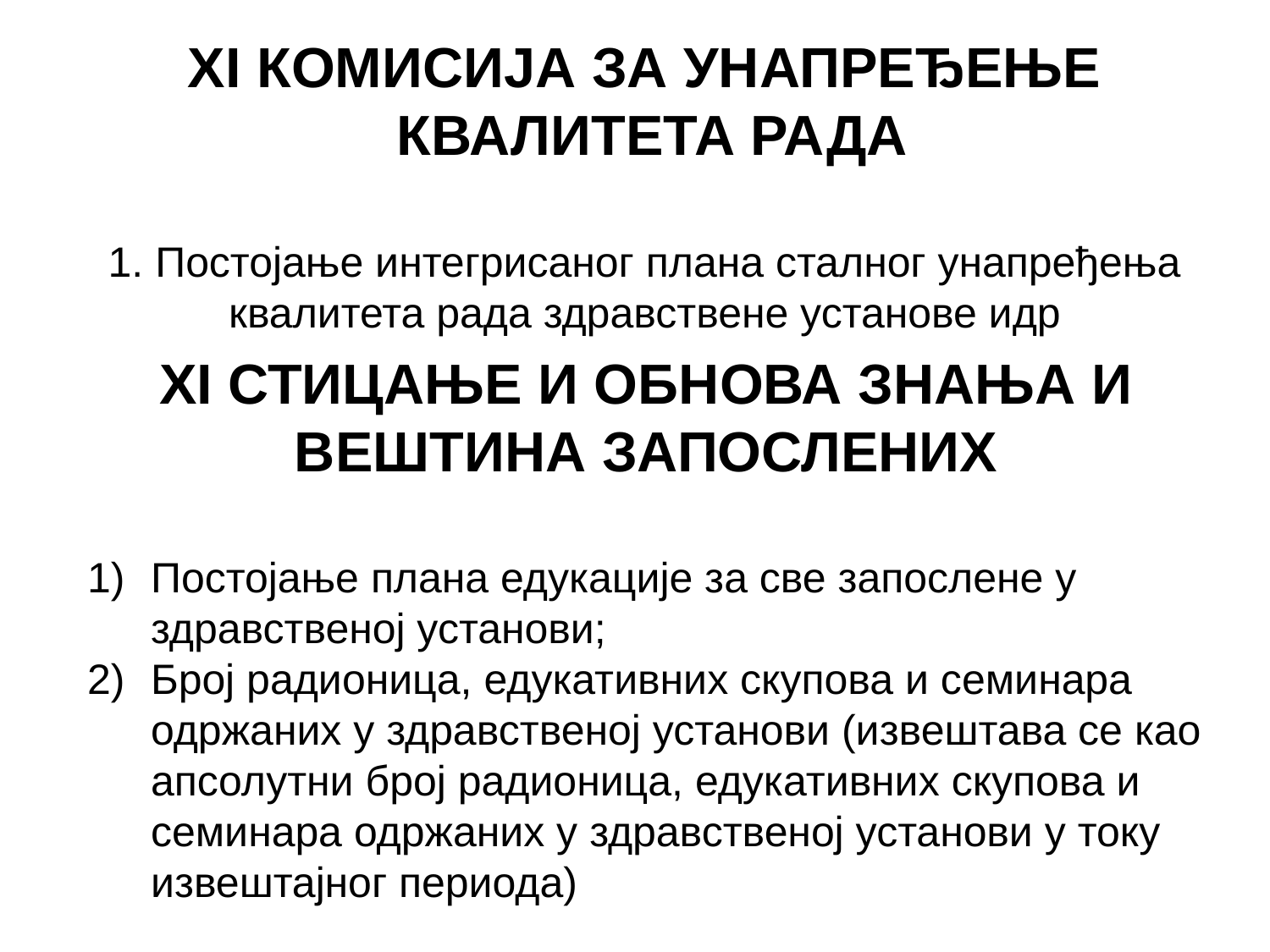

# XI КОМИСИЈА ЗА УНАПРЕЂЕЊЕ КВАЛИТЕТА РАДА 1. Постојање интегрисаног плана сталног унапређења квалитета рада здравствене установе идр

XI СТИЦАЊЕ И ОБНОВА ЗНАЊА И ВЕШТИНА ЗАПОСЛЕНИХ

Постојање плана едукације за све запослене у здравственој установи;
Број радионица, едукативних скупова и семинара одржаних у здравственој установи (извештава се као апсолутни број радионица, едукативних скупова и семинара одржаних у здравственој установи у току извештајног периода)